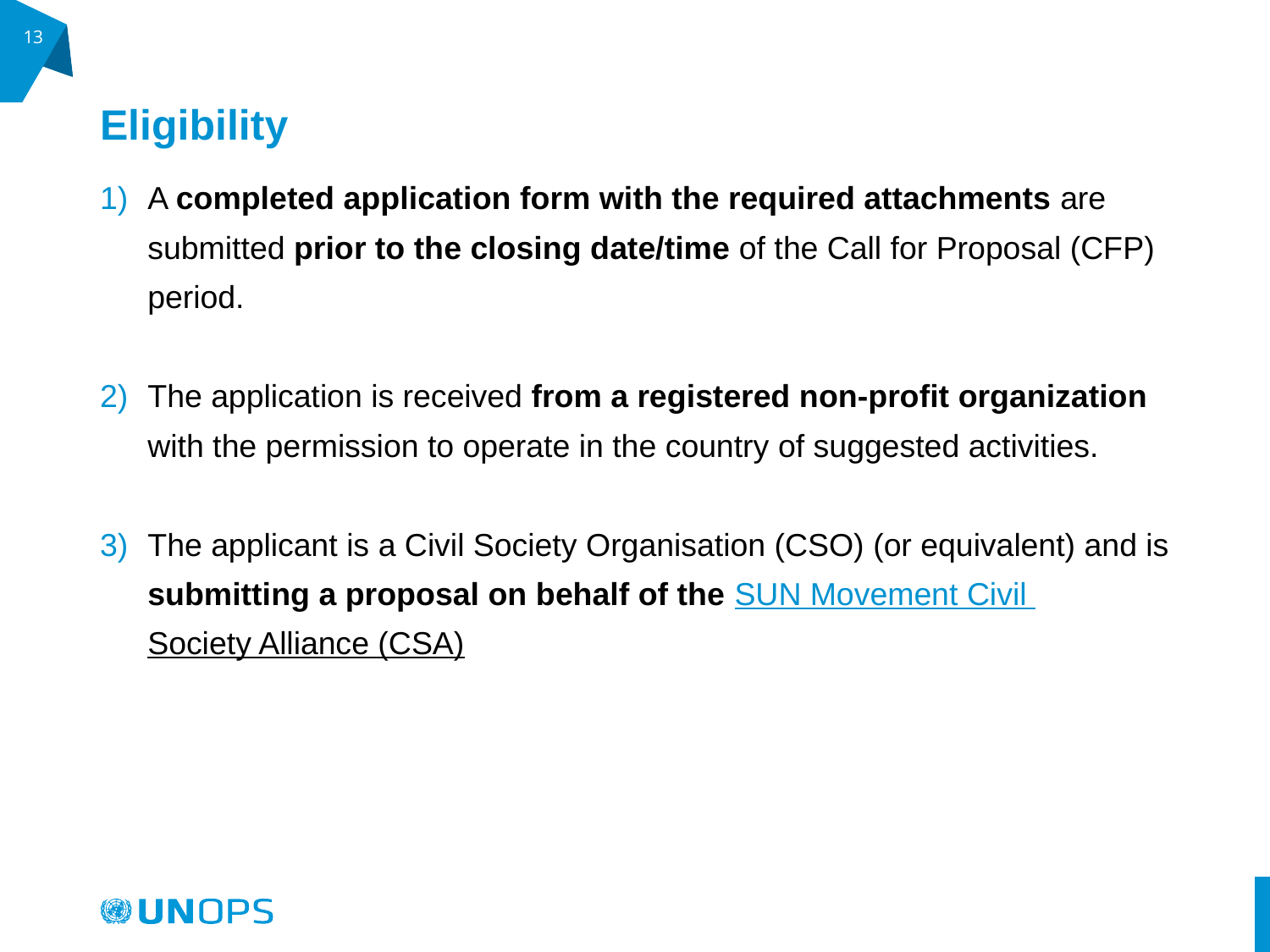

13
# Eligibility
A completed application form with the required attachments are submitted prior to the closing date/time of the Call for Proposal (CFP) period.

The application is received from a registered non-profit organization with the permission to operate in the country of suggested activities.

The applicant is a Civil Society Organisation (CSO) (or equivalent) and is submitting a proposal on behalf of the SUN Movement Civil Society Alliance (CSA)